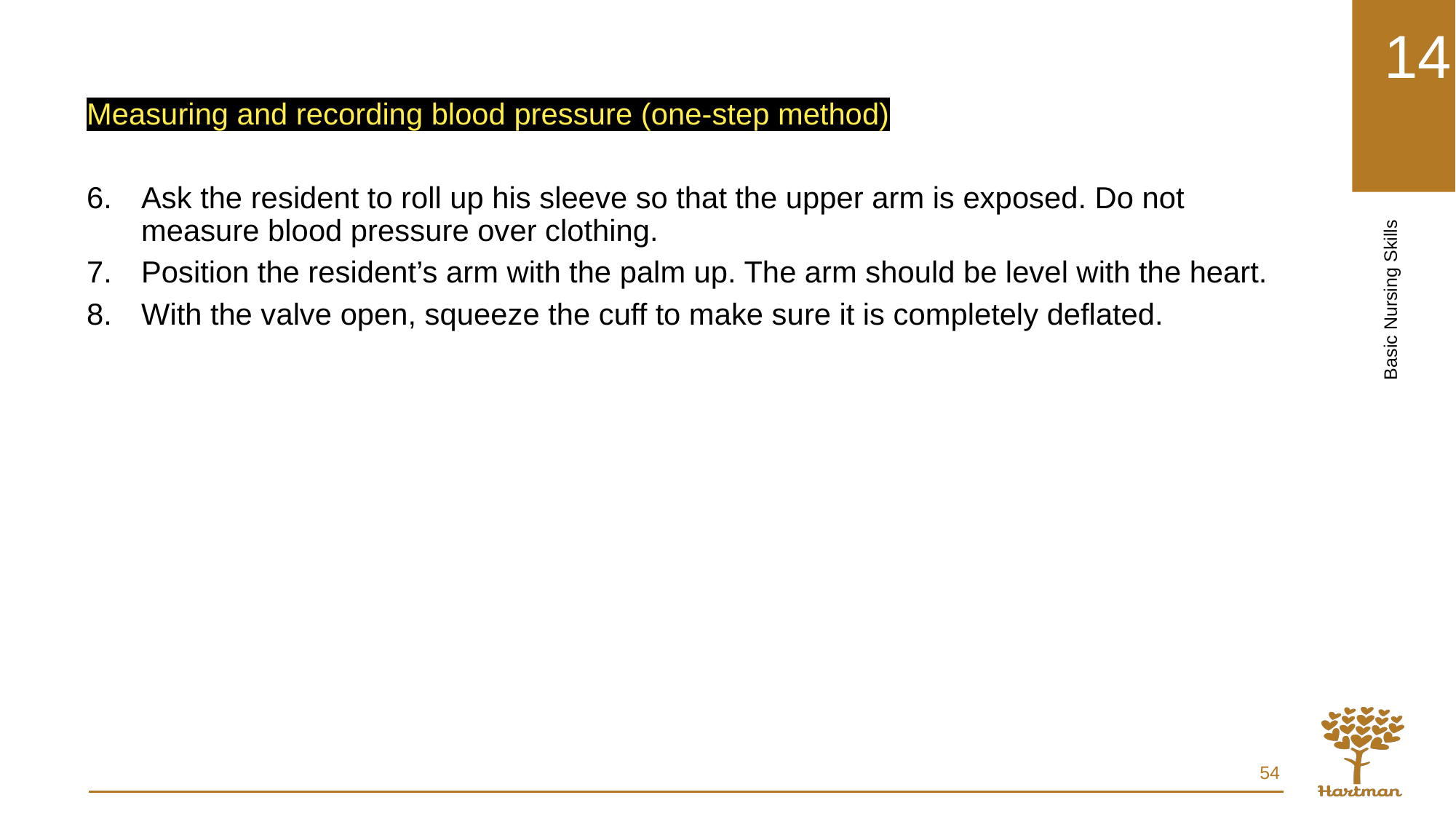

Measuring and recording blood pressure (one-step method)

Ask the resident to roll up his sleeve so that the upper arm is exposed. Do not measure blood pressure over clothing.
Position the resident’s arm with the palm up. The arm should be level with the heart.
With the valve open, squeeze the cuff to make sure it is completely deflated.

54